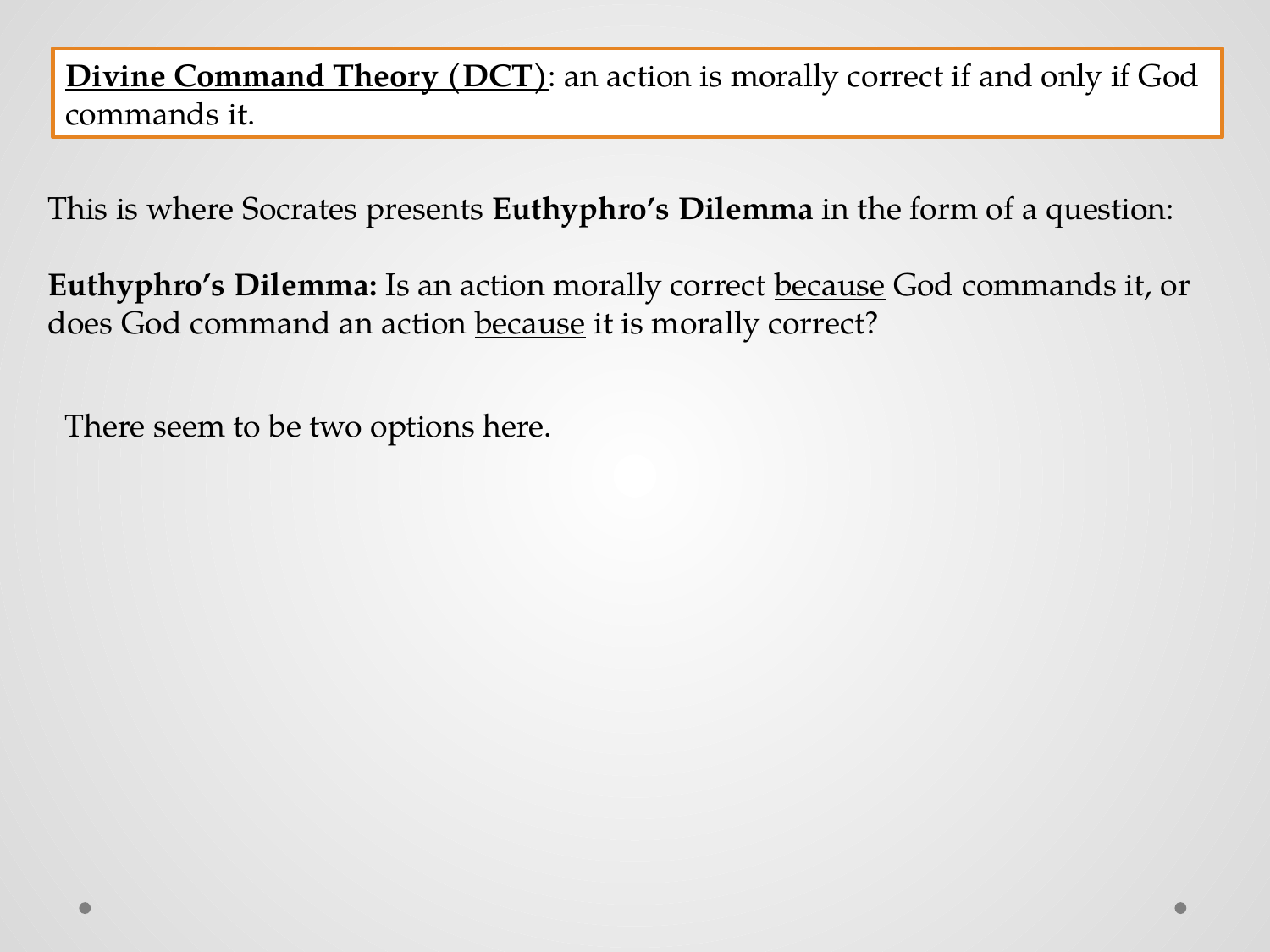

Divine Command Theory (DCT): an action is morally correct if and only if God commands it.
This is where Socrates presents Euthyphro’s Dilemma in the form of a question:

Euthyphro’s Dilemma: Is an action morally correct because God commands it, or does God command an action because it is morally correct?

There seem to be two options here.